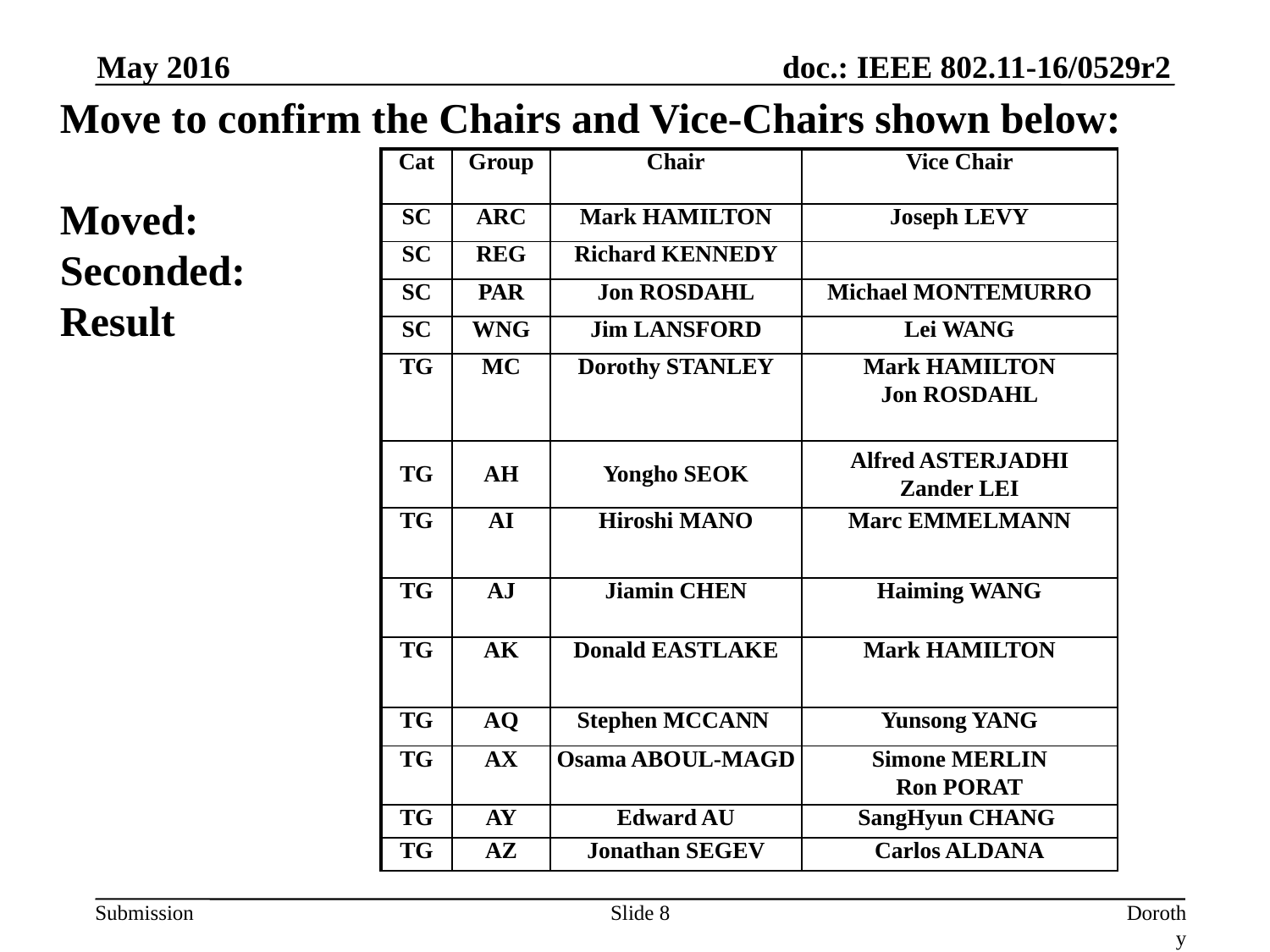

May 2016
Move to confirm the Chairs and Vice-Chairs shown below:

Moved:
Seconded:
Result
| Cat | Group | Chair | Vice Chair |
| --- | --- | --- | --- |
| SC | ARC | Mark HAMILTON | Joseph LEVY |
| SC | REG | Richard KENNEDY |  |
| SC | PAR | Jon ROSDAHL | Michael MONTEMURRO |
| SC | WNG | Jim LANSFORD | Lei WANG |
| TG | MC | Dorothy STANLEY | Mark HAMILTON Jon ROSDAHL |
| TG | AH | Yongho SEOK | Alfred ASTERJADHI Zander LEI |
| TG | AI | Hiroshi MANO | Marc EMMELMANN |
| TG | AJ | Jiamin CHEN | Haiming WANG |
| TG | AK | Donald EASTLAKE | Mark HAMILTON |
| TG | AQ | Stephen MCCANN | Yunsong YANG |
| TG | AX | Osama ABOUL-MAGD | Simone MERLIN Ron PORAT |
| TG | AY | Edward AU | SangHyun CHANG |
| TG | AZ | Jonathan SEGEV | Carlos ALDANA |
Slide 8
Dorothy Stanley (HP Enterprise)